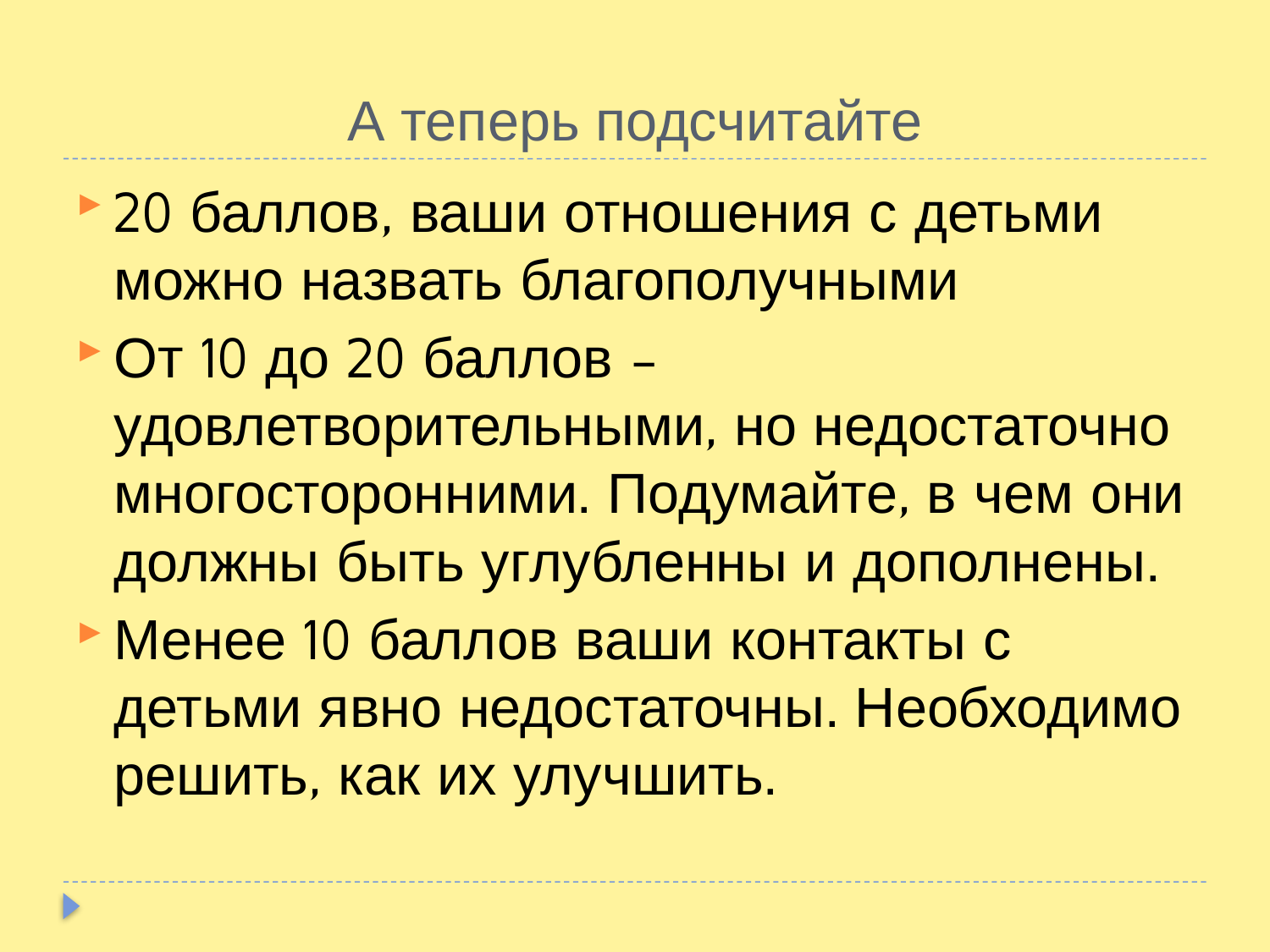

# А теперь подсчитайте
20 баллов, ваши отношения с детьми можно назвать благополучными
От 10 до 20 баллов – удовлетворительными, но недостаточно многосторонними. Подумайте, в чем они должны быть углубленны и дополнены.
Менее 10 баллов ваши контакты с детьми явно недостаточны. Необходимо решить, как их улучшить.